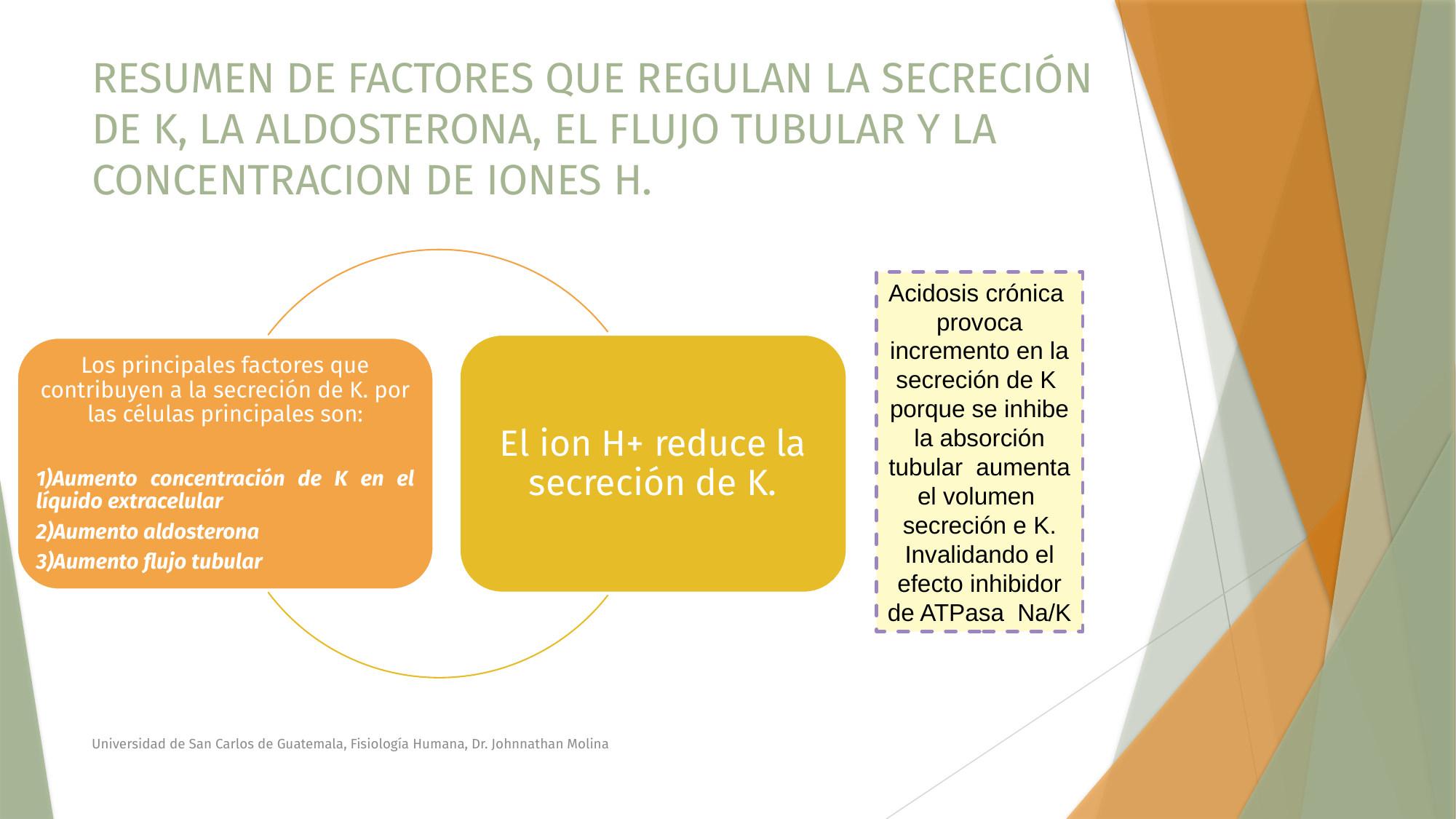

# RESUMEN DE FACTORES QUE REGULAN LA SECRECIÓN DE K, LA ALDOSTERONA, EL FLUJO TUBULAR Y LA CONCENTRACION DE IONES H.
Los principales factores que contribuyen a la secreción de K. por las células principales son:

1)Aumento concentración de K en el líquido extracelular
2)Aumento aldosterona
3)Aumento flujo tubular
El ion H+ reduce la secreción de K.
Acidosis crónica  provoca incremento en la secreción de K  porque se inhibe la absorción tubular  aumenta el volumen  secreción e K. Invalidando el efecto inhibidor de ATPasa  Na/K
Universidad de San Carlos de Guatemala, Fisiología Humana, Dr. Johnnathan Molina